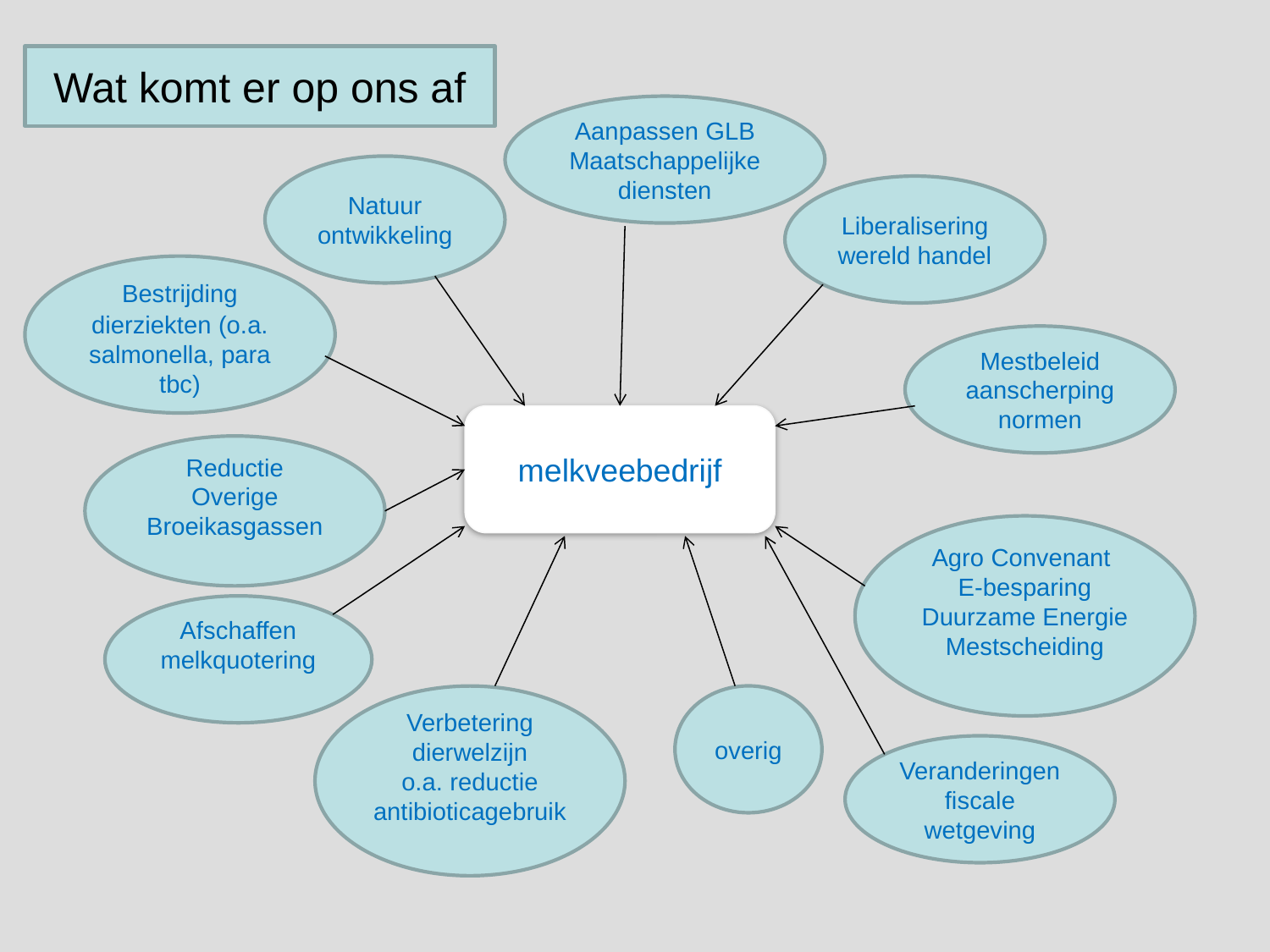

Wat komt er op ons af
Aanpassen GLB
Maatschappelijke diensten
Natuur
ontwikkeling
Liberalisering wereld handel
Bestrijding dierziekten (o.a. salmonella, para tbc)
Mestbeleid
aanscherping normen
melkveebedrijf
Reductie Overige Broeikasgassen

Agro Convenant
E-besparing
Duurzame Energie
Mestscheiding

Afschaffen melkquotering

overig
Verbetering dierwelzijn
o.a. reductie antibioticagebruik

Veranderingen fiscale wetgeving